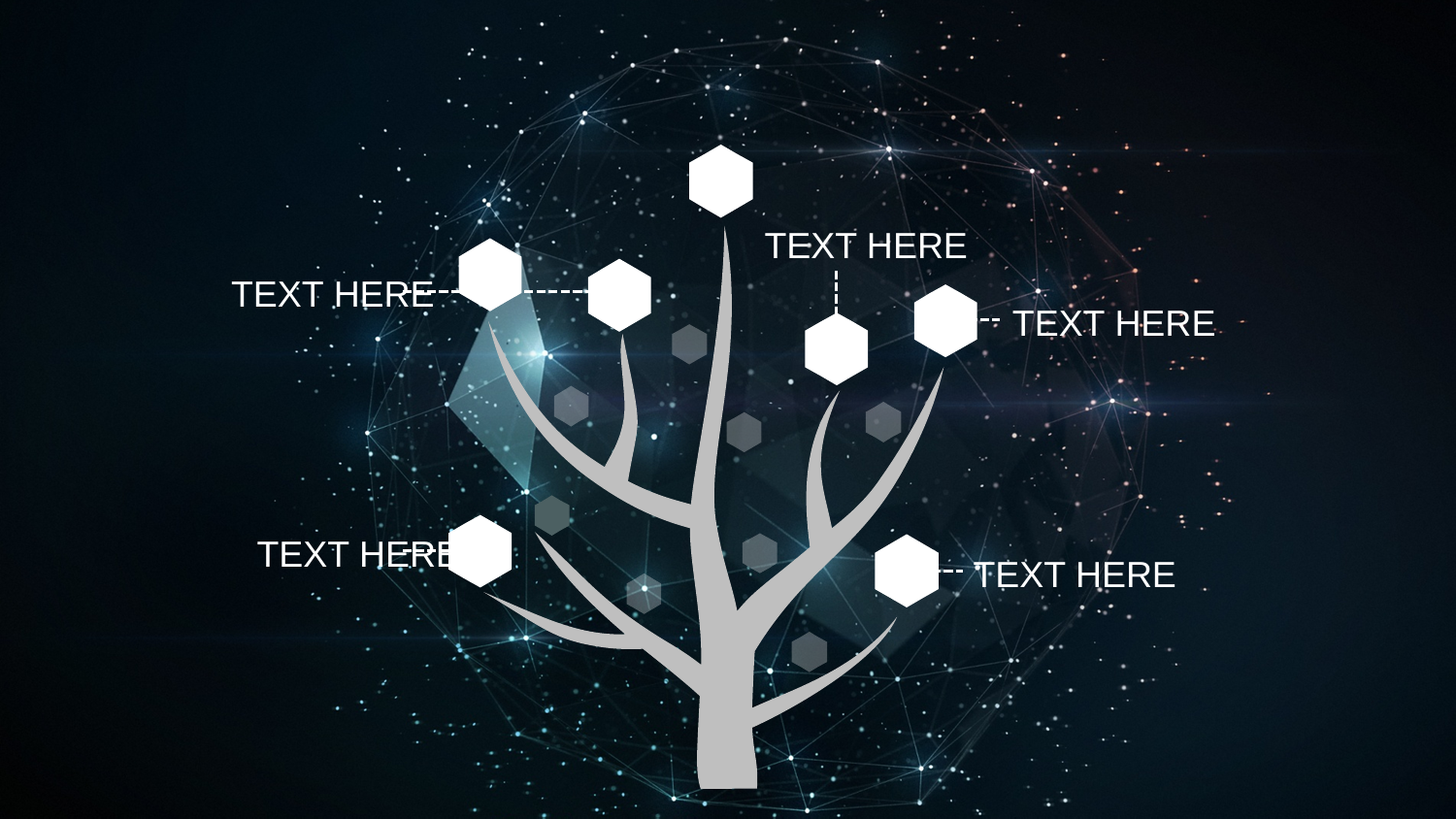

TEXT HERE

TEXT HERE

TEXT HERE

TEXT HERE

TEXT HERE